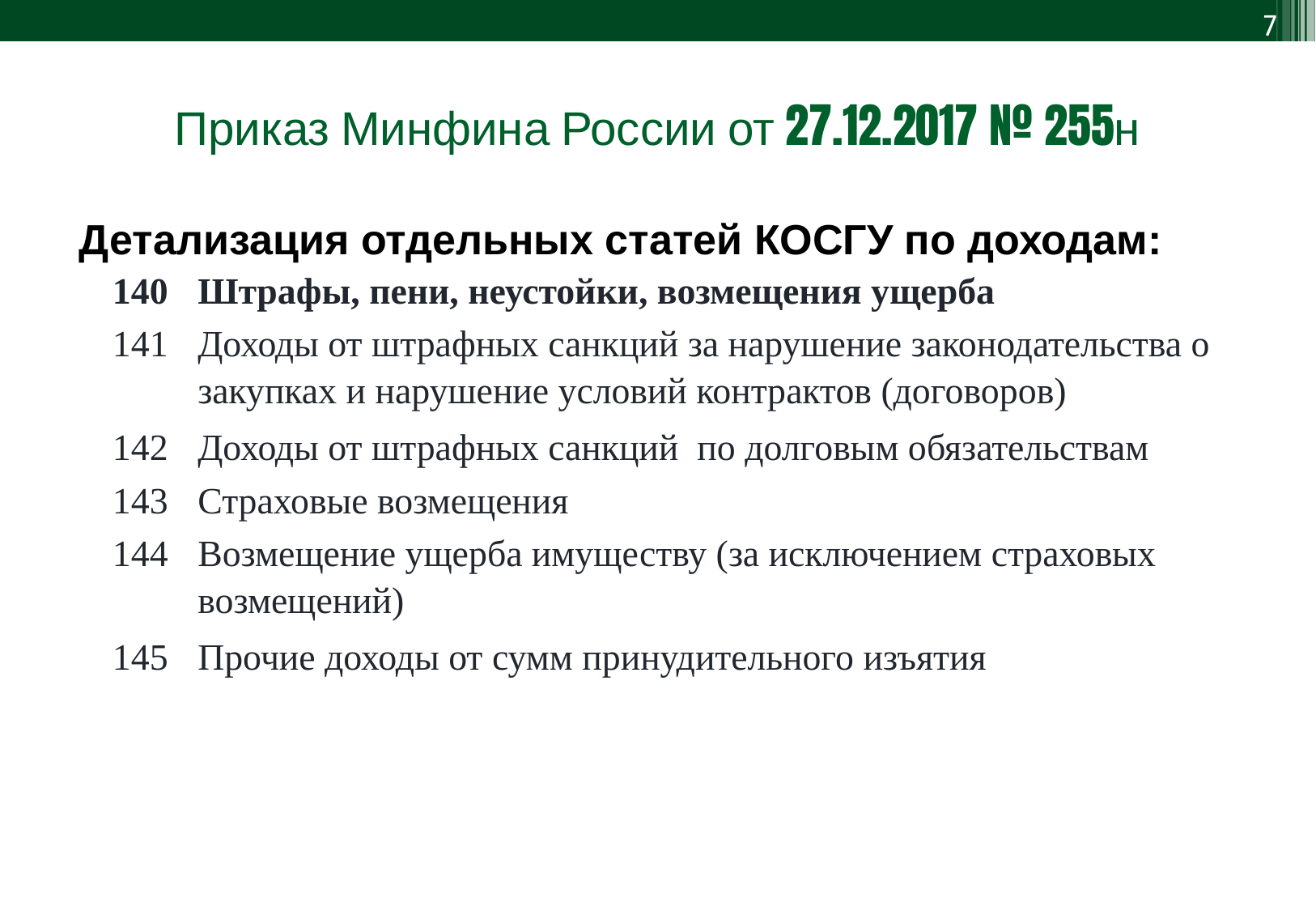

Приказ Минфина России от 27.12.2017 № 255н
Детализация отдельных статей КОСГУ по доходам:
| 140 | Штрафы, пени, неустойки, возмещения ущерба |
| --- | --- |
| 141 | Доходы от штрафных санкций за нарушение законодательства о закупках и нарушение условий контрактов (договоров) |
| 142 | Доходы от штрафных санкций по долговым обязательствам |
| 143 | Страховые возмещения |
| 144 | Возмещение ущерба имуществу (за исключением страховых возмещений) |
| 145 | Прочие доходы от сумм принудительного изъятия |